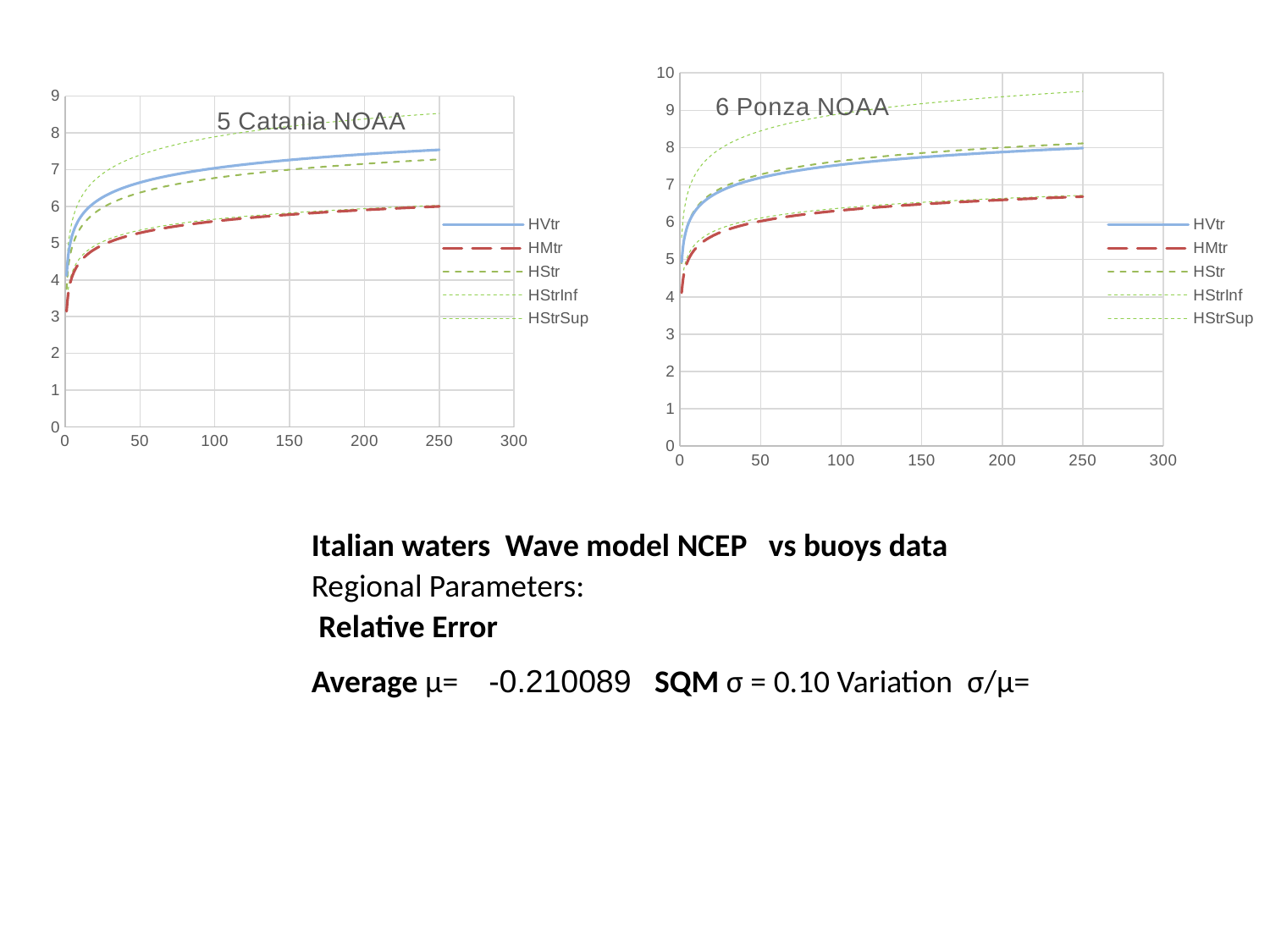

### Chart: 6 Ponza NOAA

| Category |  |  |  |  |  |
|---|---|---|---|---|---|

### Chart: 5 Catania NOAA

| Category |  |  |  |  |  |
|---|---|---|---|---|---|
Italian waters  Wave model NCEP   vs buoys data
Regional Parameters:
 Relative Error
Average μ=    -0.210089   SQM σ = 0.10 Variation  σ/μ=